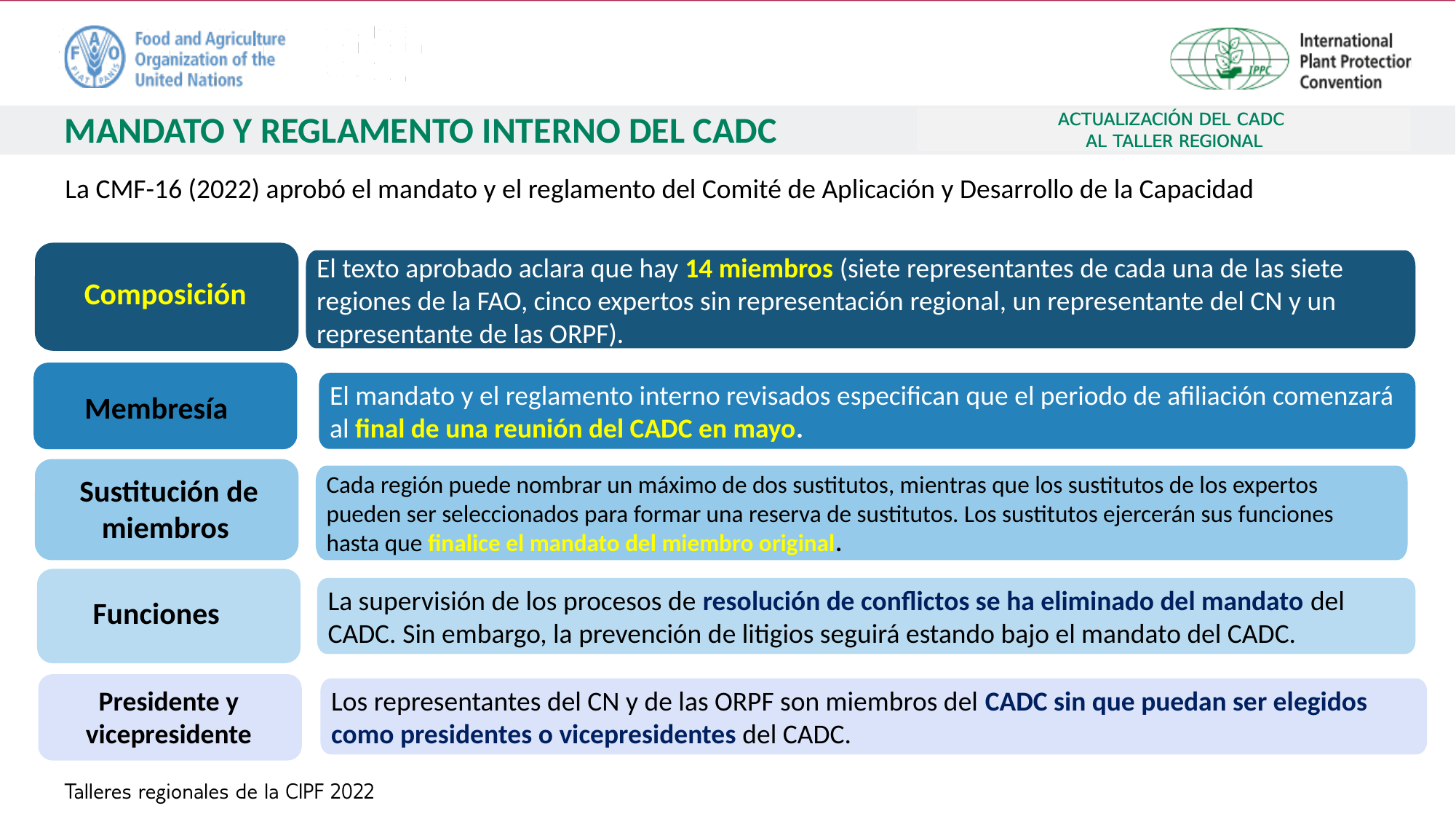

ACTUALIZACIÓN DEL CADC
AL TALLER REGIONAL
# MANDATO Y REGLAMENTO INTERNO DEL CADC
La CMF-16 (2022) aprobó el mandato y el reglamento del Comité de Aplicación y Desarrollo de la Capacidad

El texto aprobado aclara que hay 14 miembros (siete representantes de cada una de las siete regiones de la FAO, cinco expertos sin representación regional, un representante del CN y un representante de las ORPF).
Composición

El mandato y el reglamento interno revisados especifican que el periodo de afiliación comenzará al final de una reunión del CADC en mayo.
Membresía

Cada región puede nombrar un máximo de dos sustitutos, mientras que los sustitutos de los expertos pueden ser seleccionados para formar una reserva de sustitutos. Los sustitutos ejercerán sus funciones
hasta que finalice el mandato del miembro original.
Sustitución de miembros

La supervisión de los procesos de resolución de conflictos se ha eliminado del mandato del CADC. Sin embargo, la prevención de litigios seguirá estando bajo el mandato del CADC.
Funciones

Presidente y vicepresidente
Los representantes del CN y de las ORPF son miembros del CADC sin que puedan ser elegidos como presidentes o vicepresidentes del CADC.
Talleres regionales de la CIPF 2022